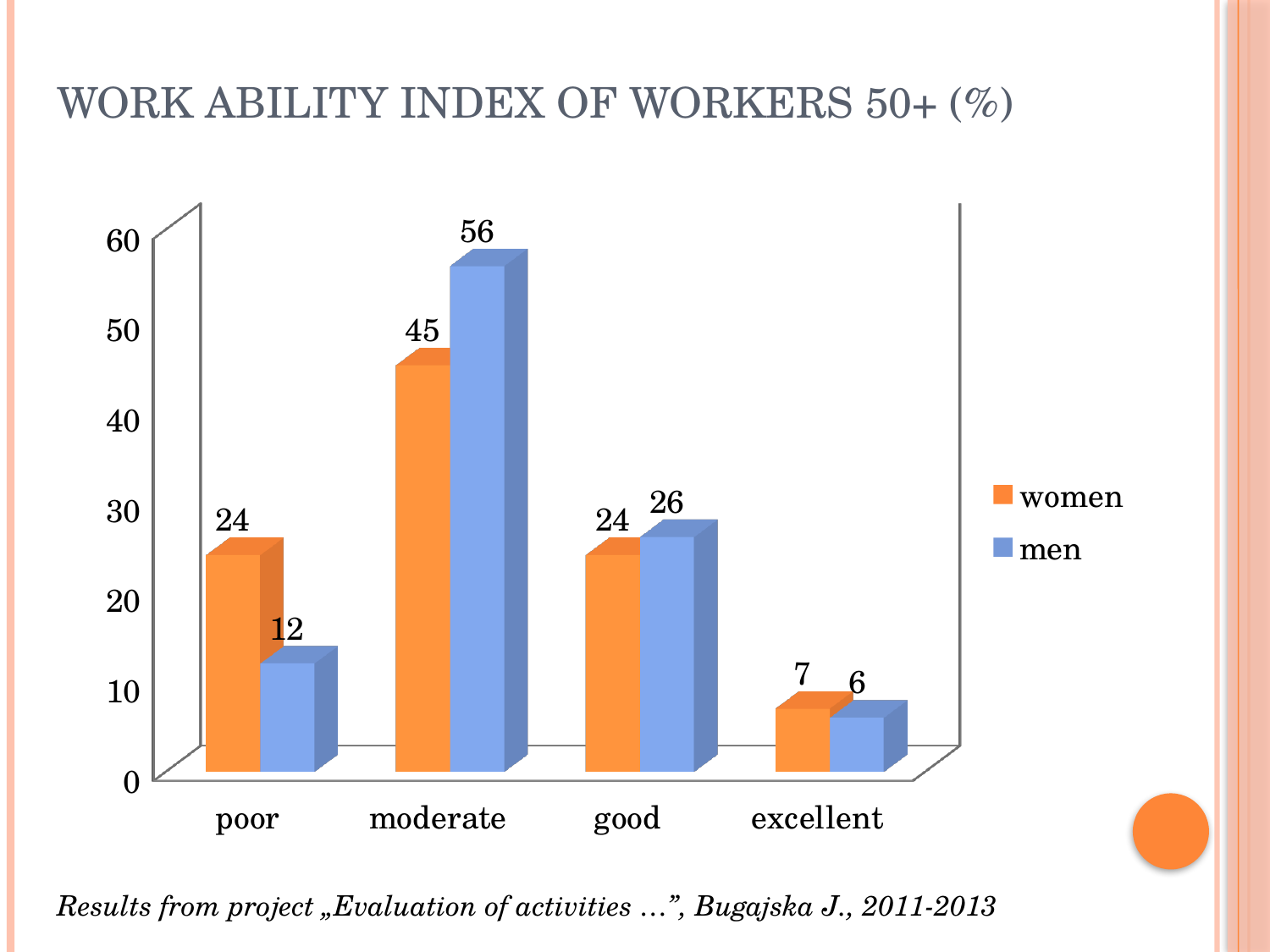

# Work Ability Index of workers 50+ (%)

[unsupported chart]

Results from project „Evaluation of activities …”, Bugajska J., 2011-2013